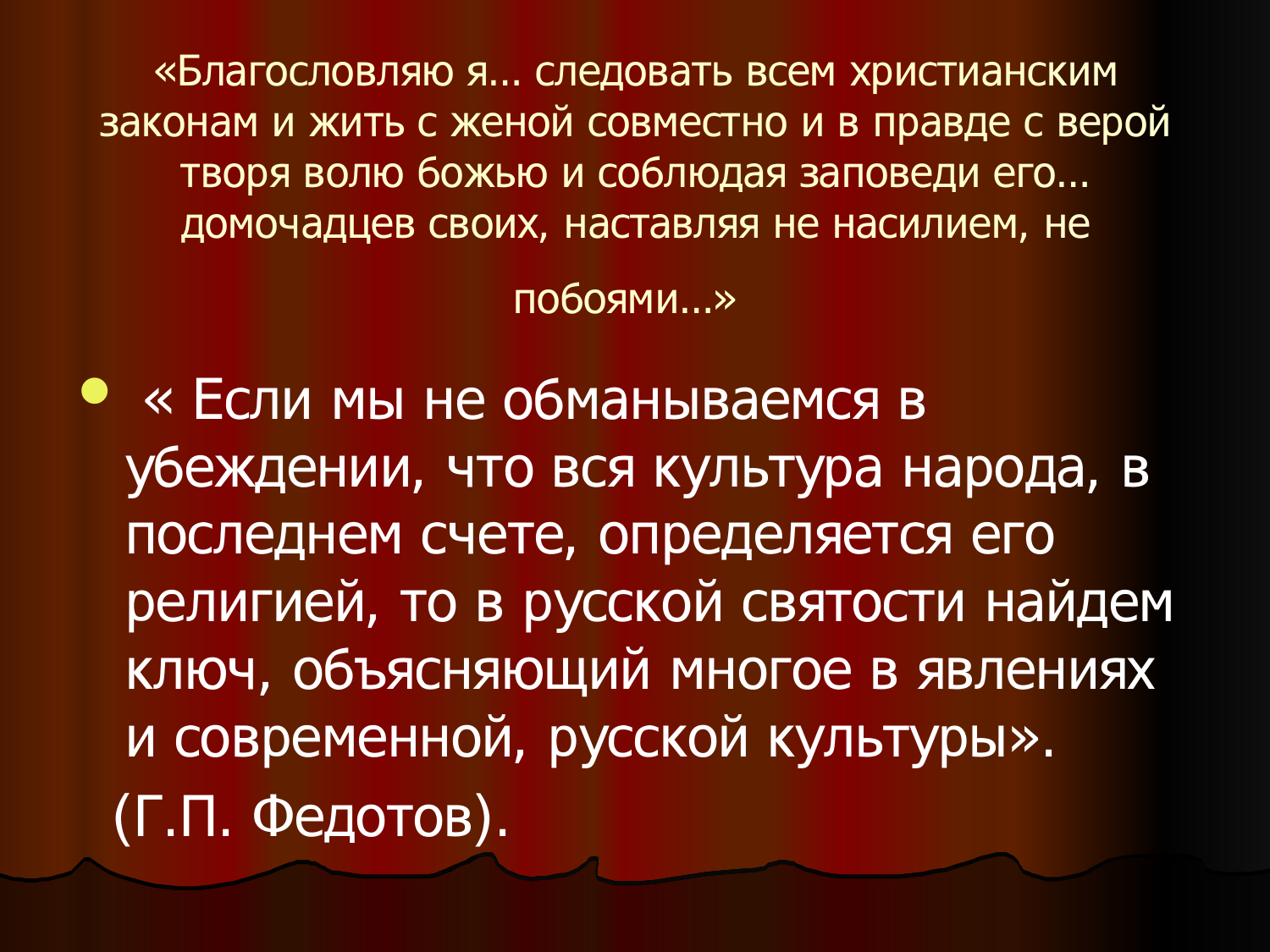

# «Благословляю я… следовать всем христианским законам и жить с женой совместно и в правде с верой творя волю божью и соблюдая заповеди его… домочадцев своих, наставляя не насилием, не побоями…»
 « Если мы не обманываемся в убеждении, что вся культура народа, в последнем счете, определяется его религией, то в русской святости найдем ключ, объясняющий многое в явлениях и современной, русской культуры».
  (Г.П. Федотов).